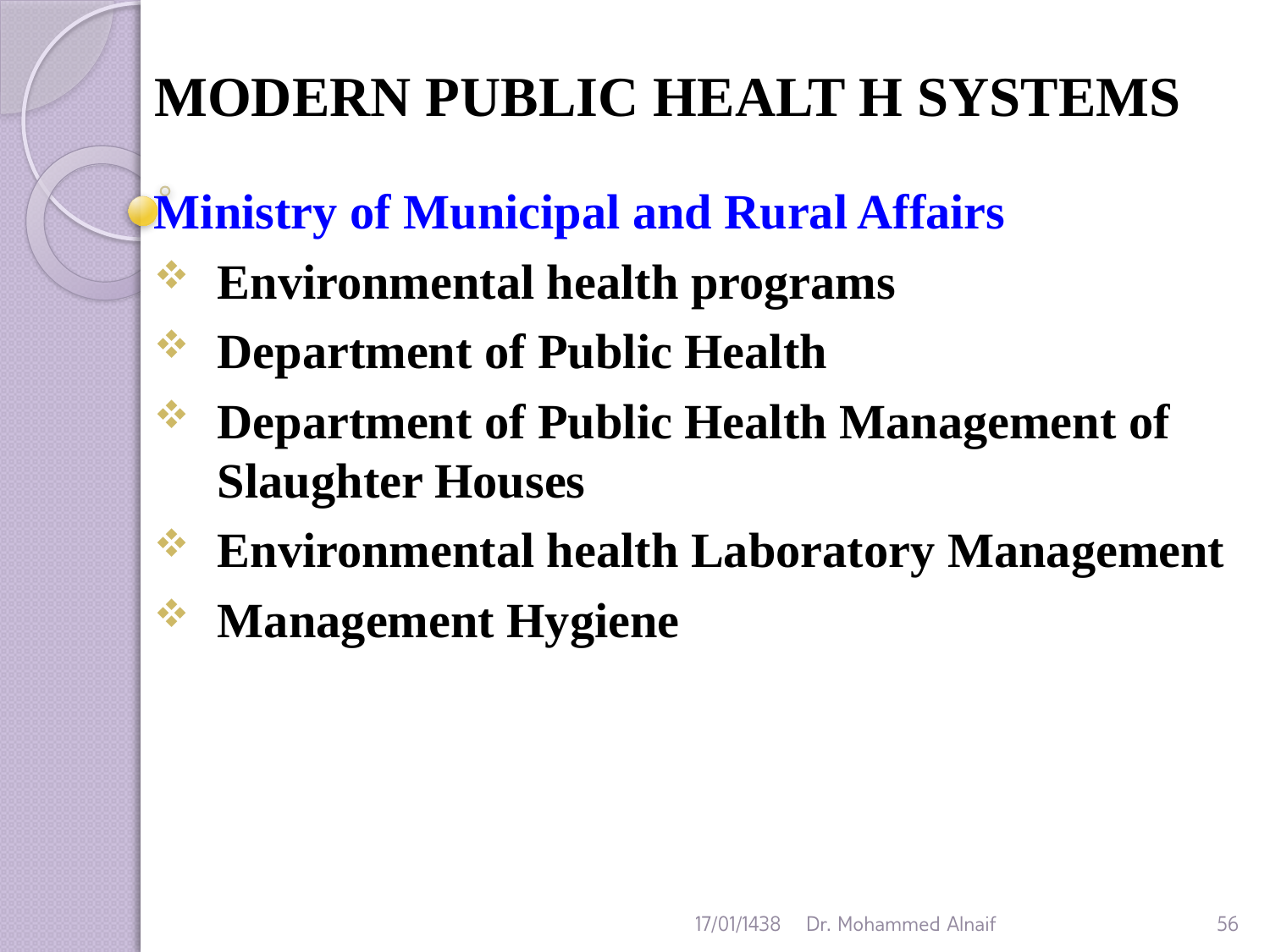

# MODERN PUBLIC HEALT H SYSTEMS
Ministry of Municipal and Rural Affairs
Environmental health programs
Department of Public Health
Department of Public Health Management of Slaughter Houses
Environmental health Laboratory Management
Management Hygiene
17/01/1438
Dr. Mohammed Alnaif
56